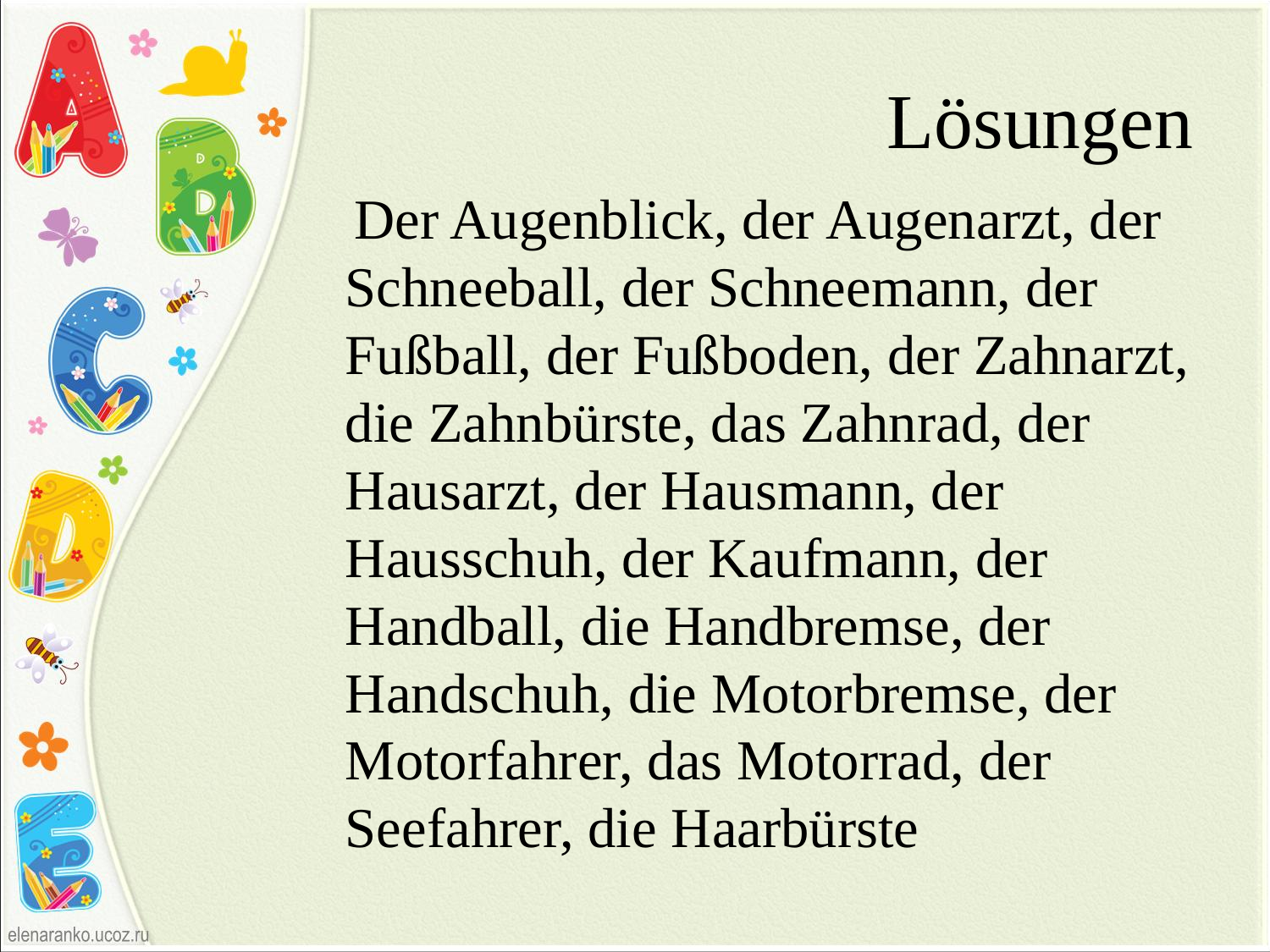

# Lösungen
    Der Augenblick, der Augenarzt, der Schneeball, der Schneemann, der Fußball, der Fußboden, der Zahnarzt, die Zahnbürste, das Zahnrad, der Hausarzt, der Hausmann, der Hausschuh, der Kaufmann, der Handball, die Handbremse, der Handschuh, die Motorbremse, der Motorfahrer, das Motorrad, der Seefahrer, die Haarbürste